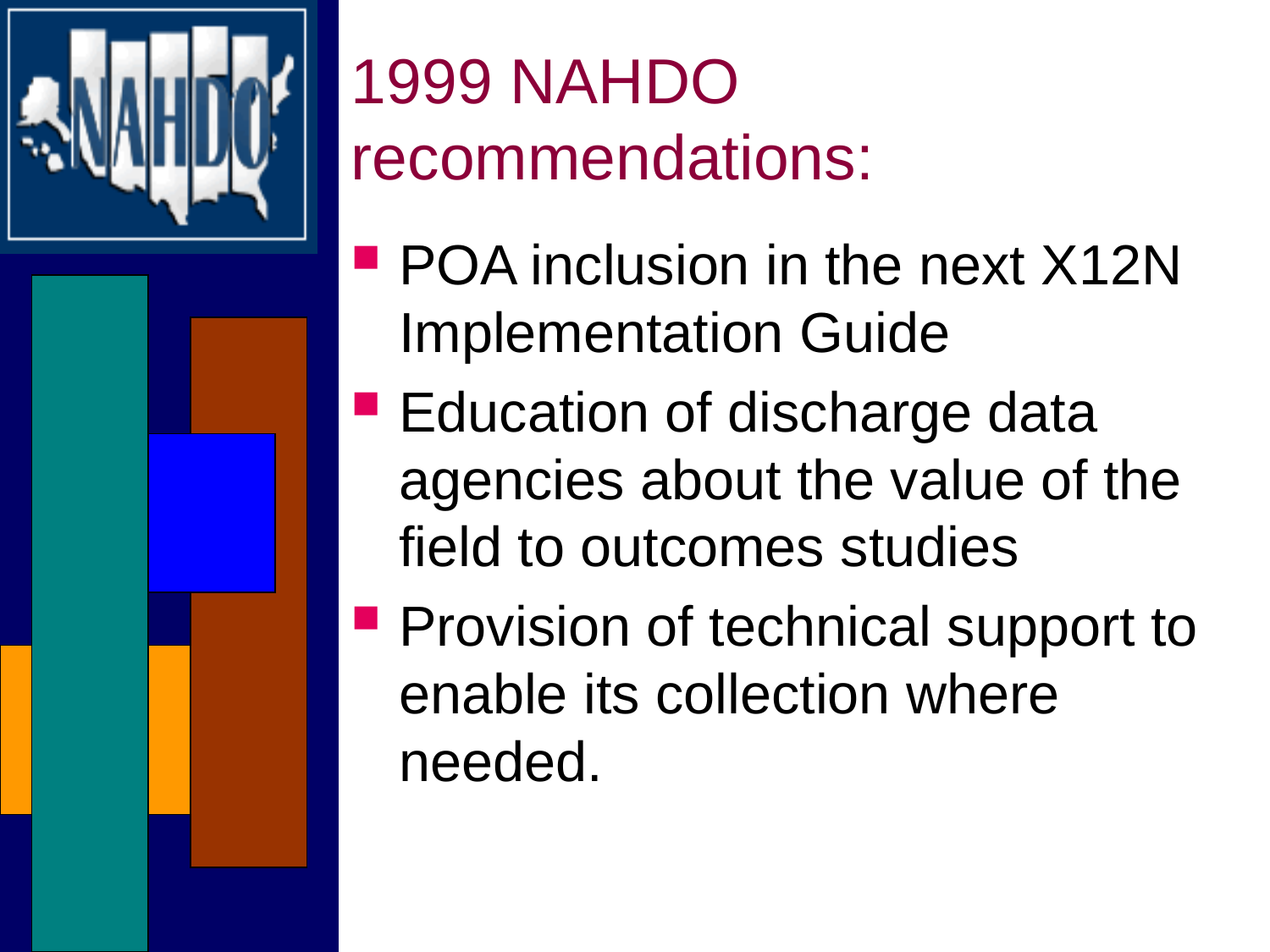

# 1999 NAHDO recommendations:
POA inclusion in the next X12N Implementation Guide
Education of discharge data agencies about the value of the field to outcomes studies
Provision of technical support to enable its collection where needed.